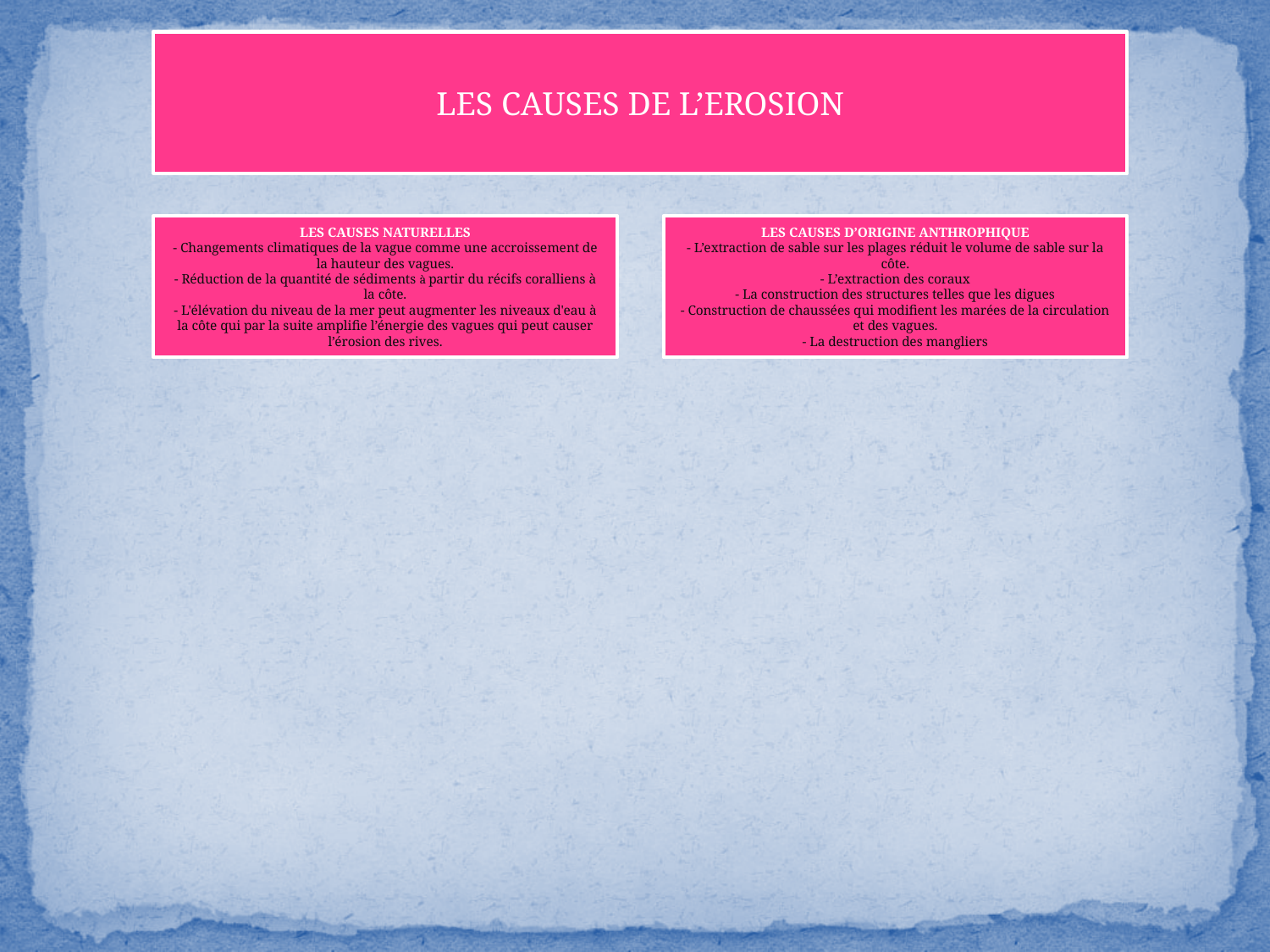

LES CAUSES DE L’EROSION
LES CAUSES NATURELLES
- Changements climatiques de la vague comme une accroissement de la hauteur des vagues.
- Réduction de la quantité de sédiments à partir du récifs coralliens à la côte.
- L'élévation du niveau de la mer peut augmenter les niveaux d'eau à la côte qui par la suite amplifie l’énergie des vagues qui peut causer l’érosion des rives.
LES CAUSES D’ORIGINE ANTHROPHIQUE
- L’extraction de sable sur les plages réduit le volume de sable sur la côte.
- L’extraction des coraux
- La construction des structures telles que les digues
- Construction de chaussées qui modifient les marées de la circulation et des vagues.
- La destruction des mangliers